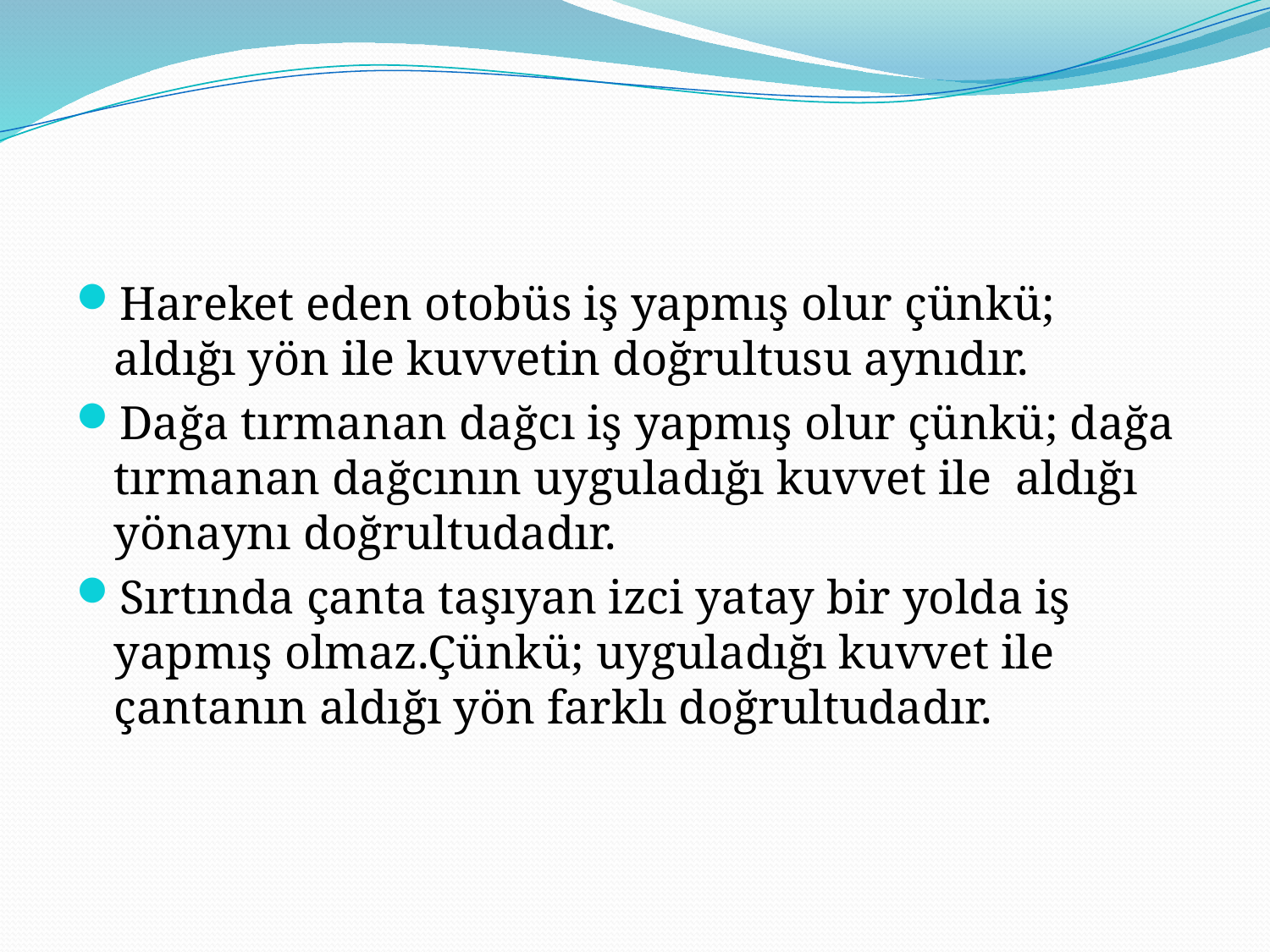

#
Hareket eden otobüs iş yapmış olur çünkü;  aldığı yön ile kuvvetin doğrultusu aynıdır.
Dağa tırmanan dağcı iş yapmış olur çünkü; dağa tırmanan dağcının uyguladığı kuvvet ile  aldığı  yönaynı doğrultudadır.
Sırtında çanta taşıyan izci yatay bir yolda iş yapmış olmaz.Çünkü; uyguladığı kuvvet ile çantanın aldığı yön farklı doğrultudadır.